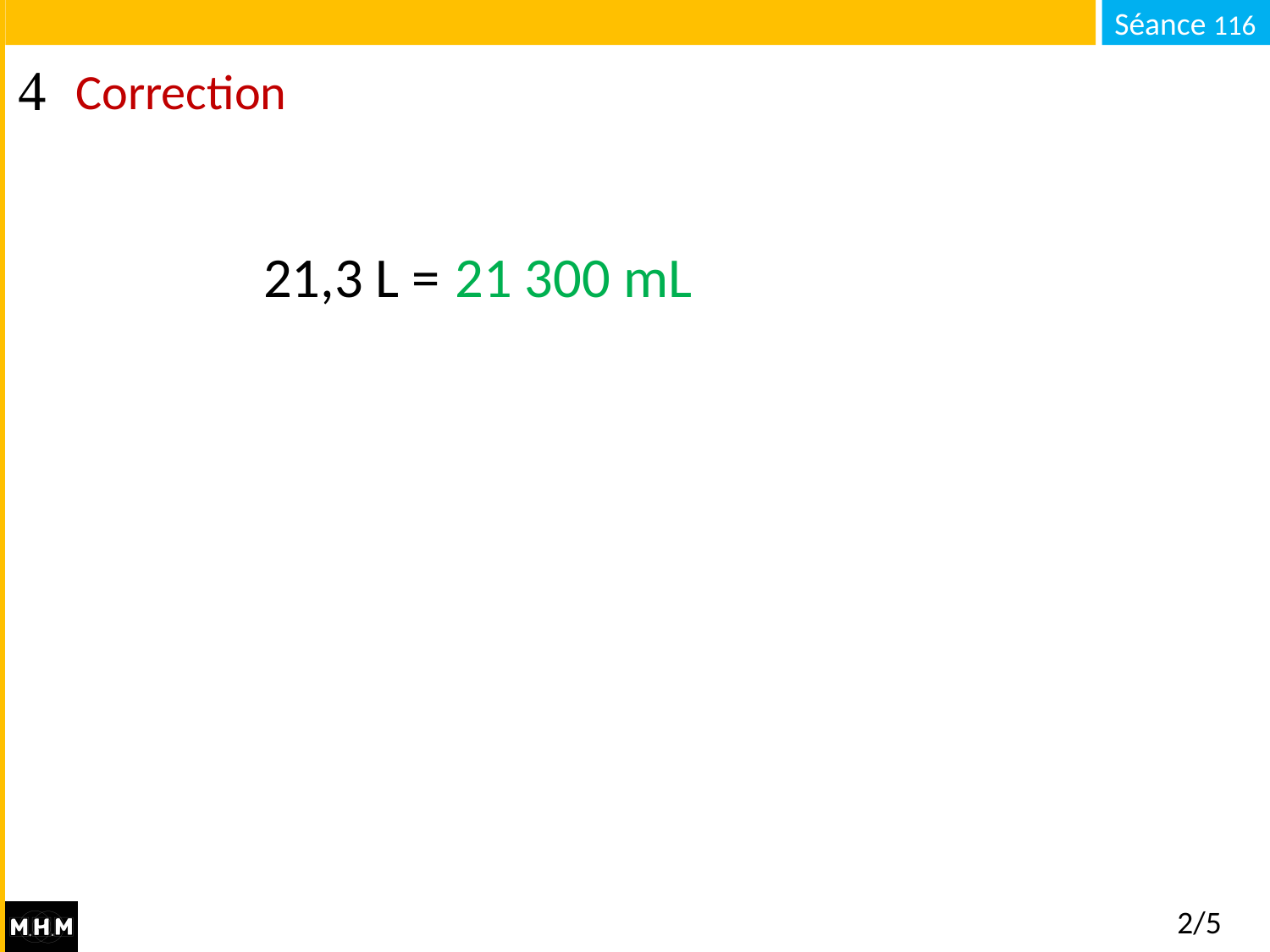

# Correction
21,3 L = … mL
21 300 mL
2/5